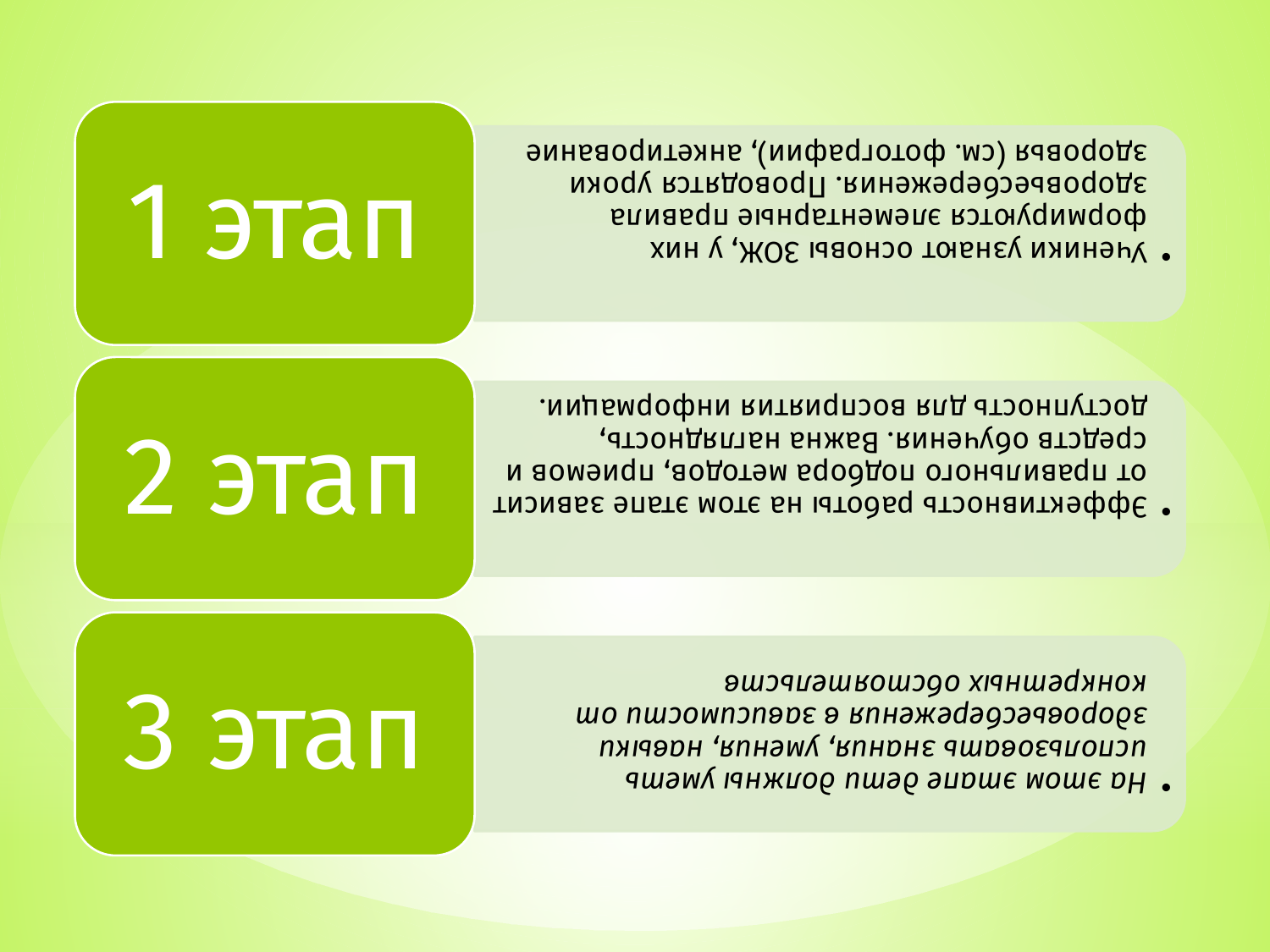

Ученики узнают основы ЗОЖ, у них формируются элементарные правила здоровьесбережения. Проводятся уроки здоровья (см. фотографии), анкетирование
1 этап

Эффективность работы на этом этапе зависит от правильного подбора методов, приемов и средств обучения. Важна наглядность, доступность для восприятия информации.
2 этап
На этом этапе дети должны уметь использовать знания, умения, навыки здоровьесбережения в зависимости от конкретных обстоятельств
3 этап